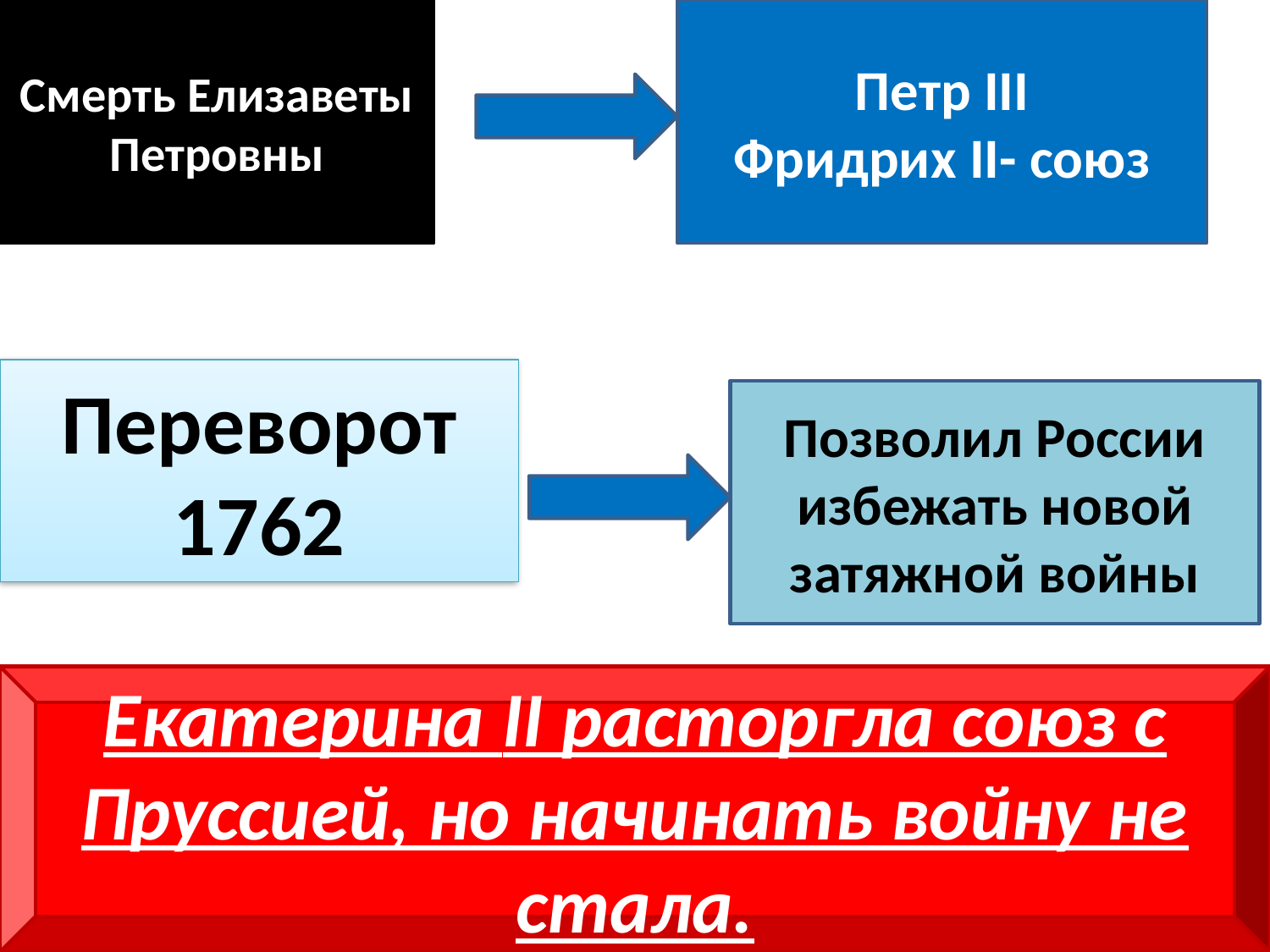

Смерть Елизаветы Петровны
Петр III
Фридрих II- союз

Переворот 1762
Позволил России избежать новой затяжной войны

Екатерина II расторгла союз с Пруссией, но начинать войну не стала.